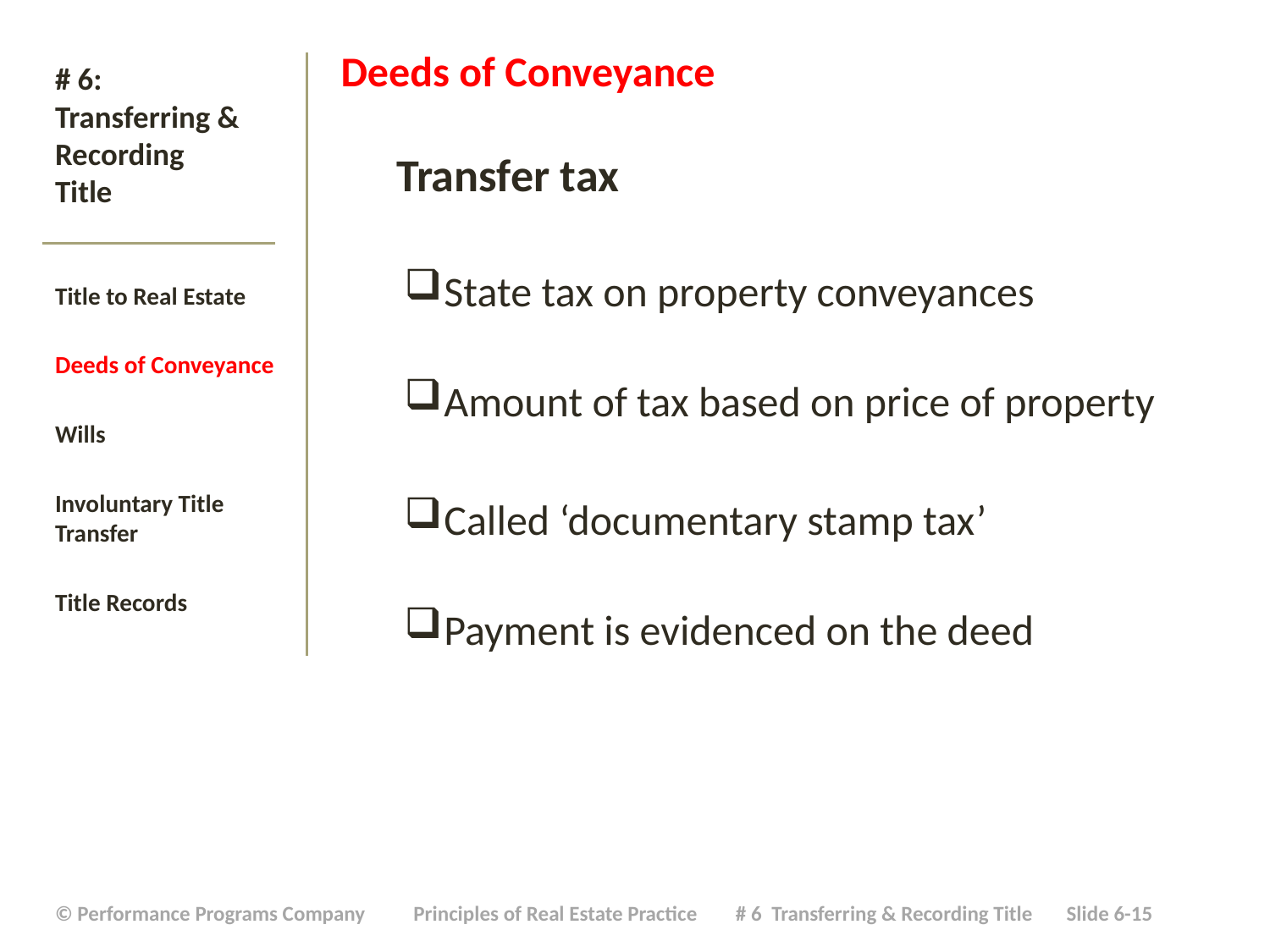

Deeds of Conveyance

Transfer tax
State tax on property conveyances
Amount of tax based on price of property

Called ‘documentary stamp tax’
Payment is evidenced on the deed

# # 6: Transferring & Recording Title

Title to Real Estate

Deeds of Conveyance

Wills

Involuntary Title Transfer

Title Records

| © Performance Programs Company Principles of Real Estate Practice # 6 Transferring & Recording Title Slide 6-15 |
| --- |